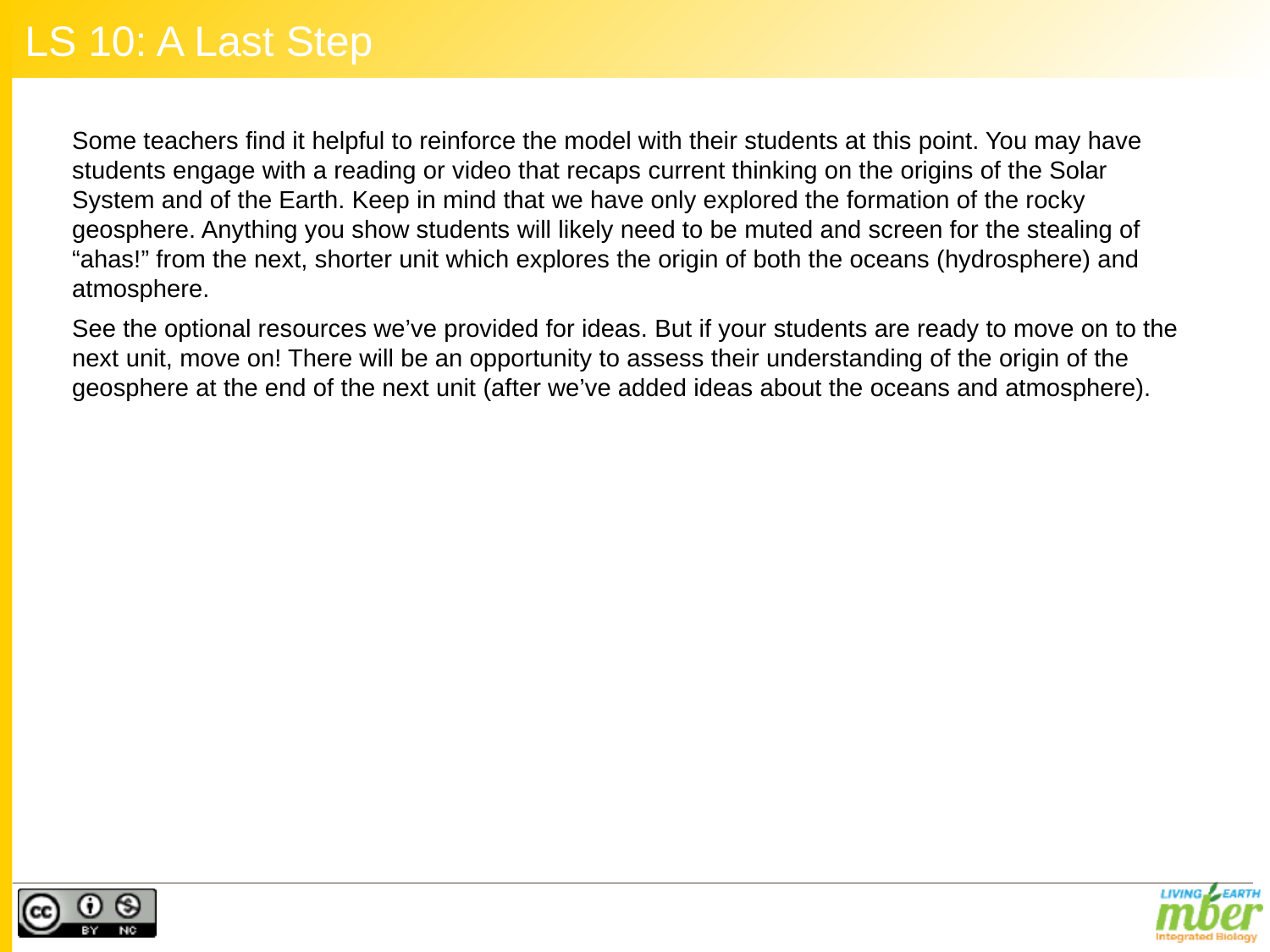

# LS 10: A Last Step
Some teachers find it helpful to reinforce the model with their students at this point. You may have students engage with a reading or video that recaps current thinking on the origins of the Solar System and of the Earth. Keep in mind that we have only explored the formation of the rocky geosphere. Anything you show students will likely need to be muted and screen for the stealing of “ahas!” from the next, shorter unit which explores the origin of both the oceans (hydrosphere) and atmosphere.
See the optional resources we’ve provided for ideas. But if your students are ready to move on to the next unit, move on! There will be an opportunity to assess their understanding of the origin of the geosphere at the end of the next unit (after we’ve added ideas about the oceans and atmosphere).